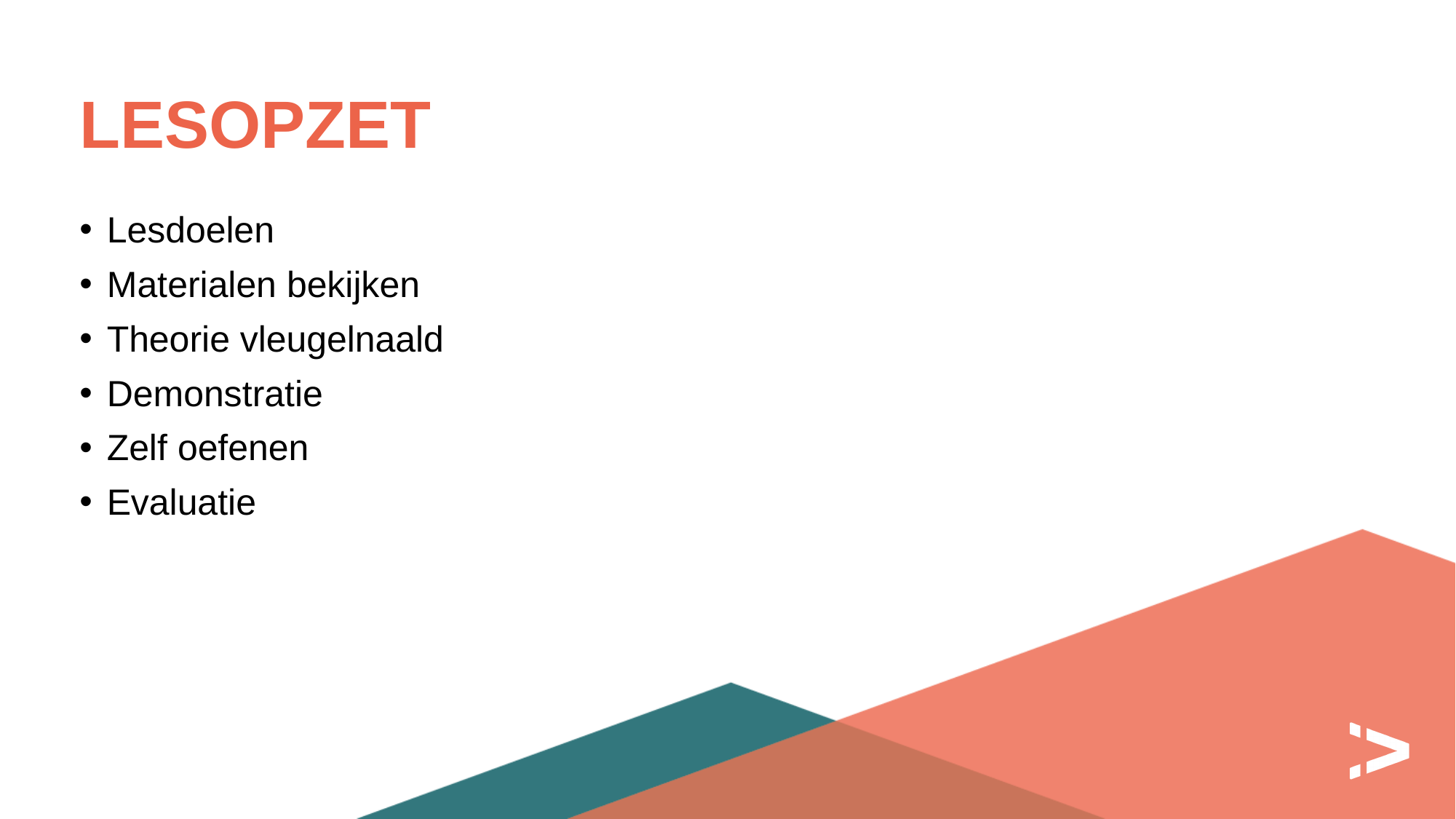

# Lesopzet
Lesdoelen
Materialen bekijken
Theorie vleugelnaald
Demonstratie
Zelf oefenen
Evaluatie